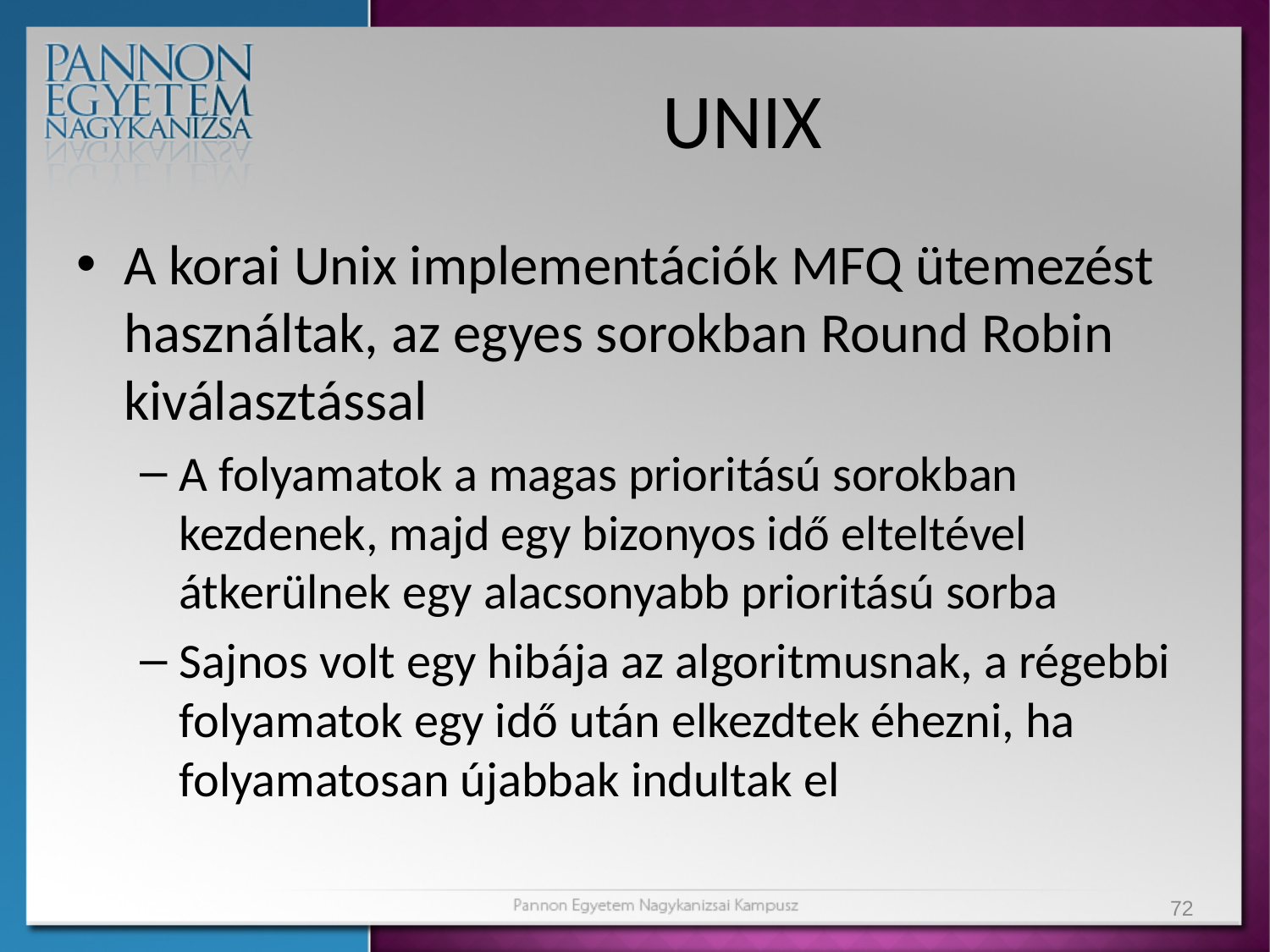

# UNIX
A korai Unix implementációk MFQ ütemezést használtak, az egyes sorokban Round Robin kiválasztással
A folyamatok a magas prioritású sorokban kezdenek, majd egy bizonyos idő elteltével átkerülnek egy alacsonyabb prioritású sorba
Sajnos volt egy hibája az algoritmusnak, a régebbi folyamatok egy idő után elkezdtek éhezni, ha folyamatosan újabbak indultak el
72